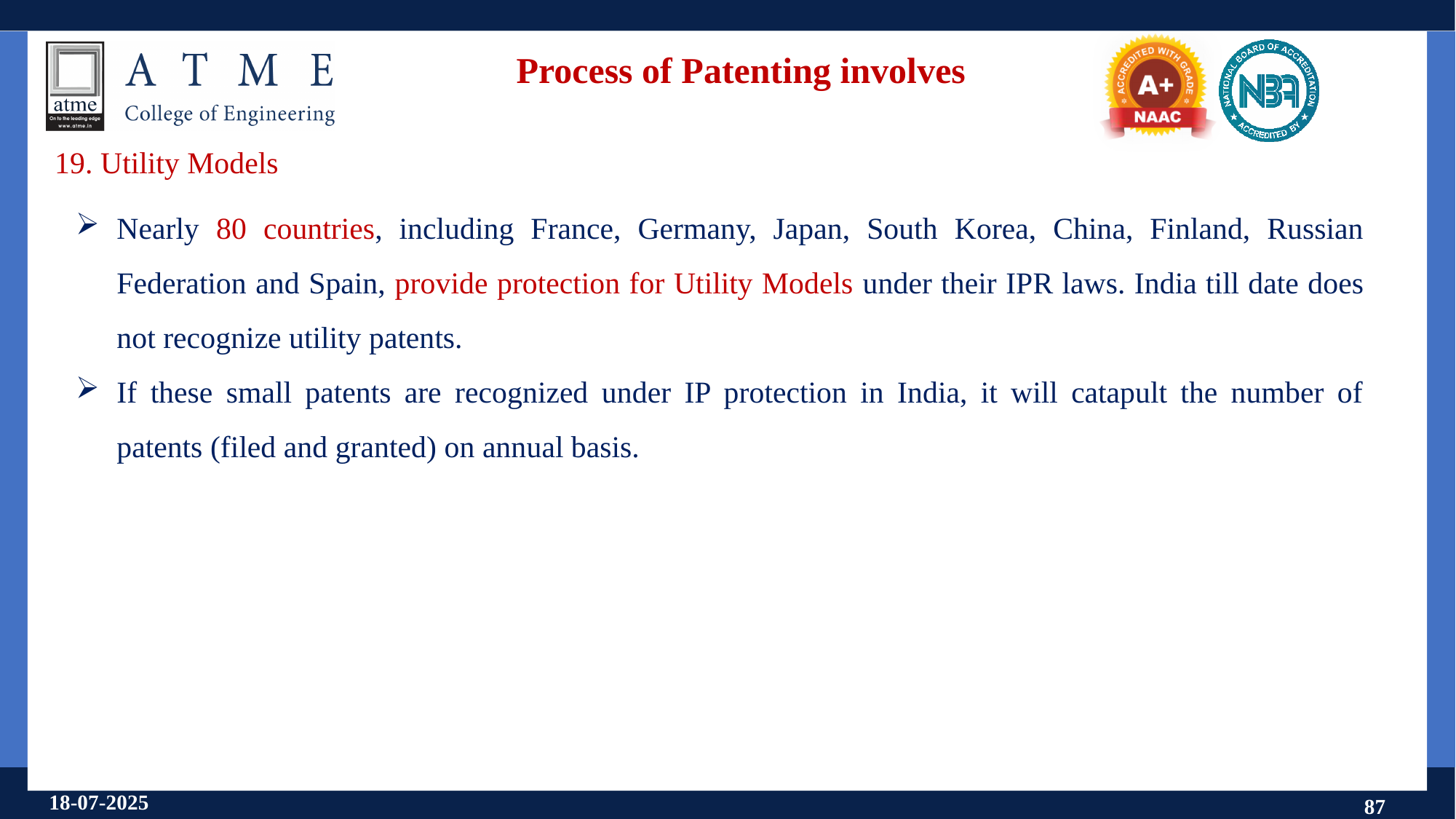

# Process of Patenting involves
19. Utility Models

Nearly 80 countries, including France, Germany, Japan, South Korea, China, Finland, Russian Federation and Spain, provide protection for Utility Models under their IPR laws. India till date does not recognize utility patents.
If these small patents are recognized under IP protection in India, it will catapult the number of patents (filed and granted) on annual basis.
18-07-2025
87